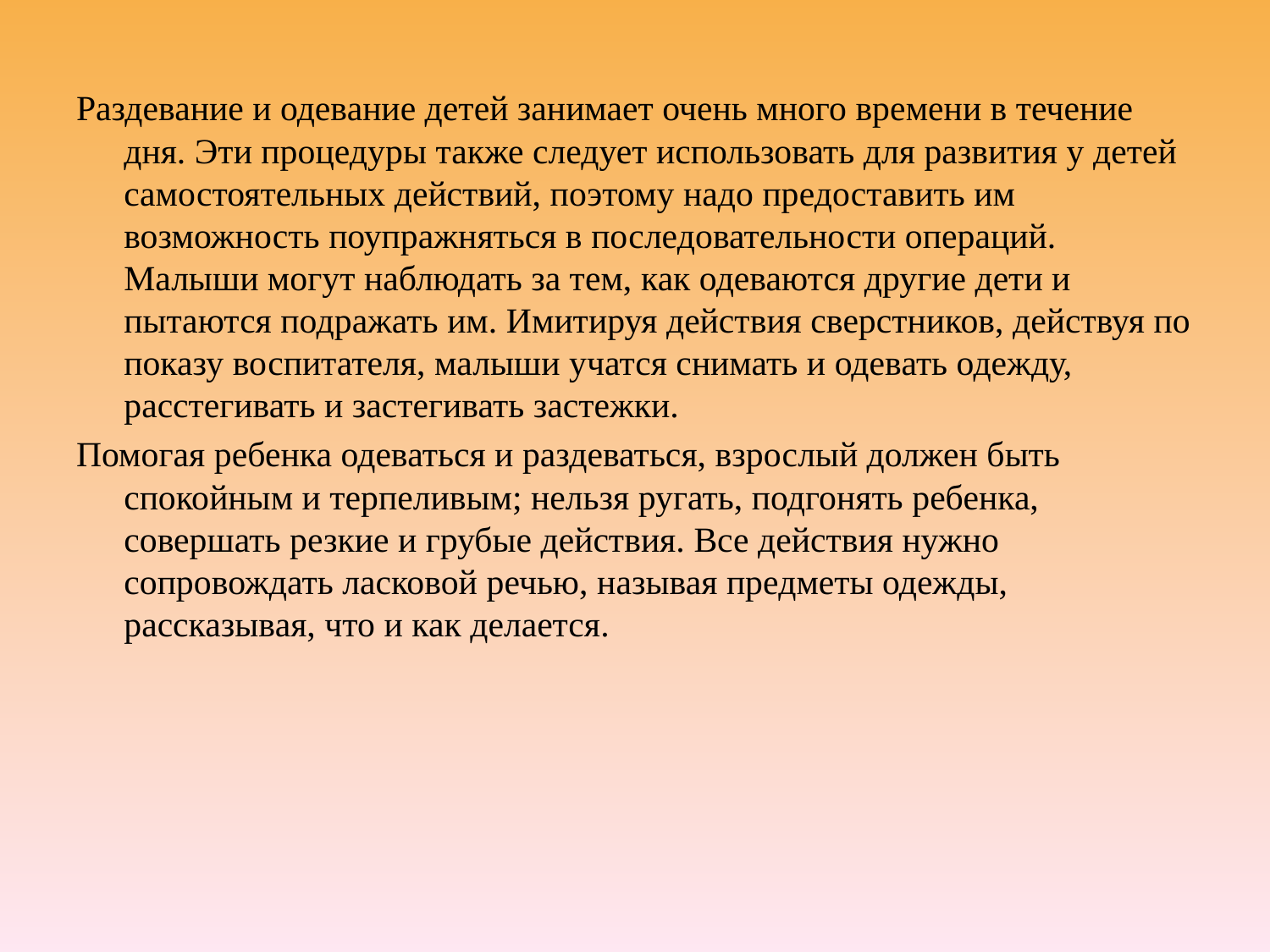

Раздевание и одевание детей занимает очень много времени в течение дня. Эти процедуры также следует использовать для развития у детей самостоятельных действий, поэтому надо предоставить им возможность поупражняться в последовательности операций. Малыши могут наблюдать за тем, как одеваются другие дети и пытаются подражать им. Имитируя действия сверстников, действуя по показу воспитателя, малыши учатся снимать и одевать одежду, расстегивать и застегивать застежки.
Помогая ребенка одеваться и раздеваться, взрослый должен быть спокойным и терпеливым; нельзя ругать, подгонять ребенка, совершать резкие и грубые действия. Все действия нужно сопровождать ласковой речью, называя предметы одежды, рассказывая, что и как делается.